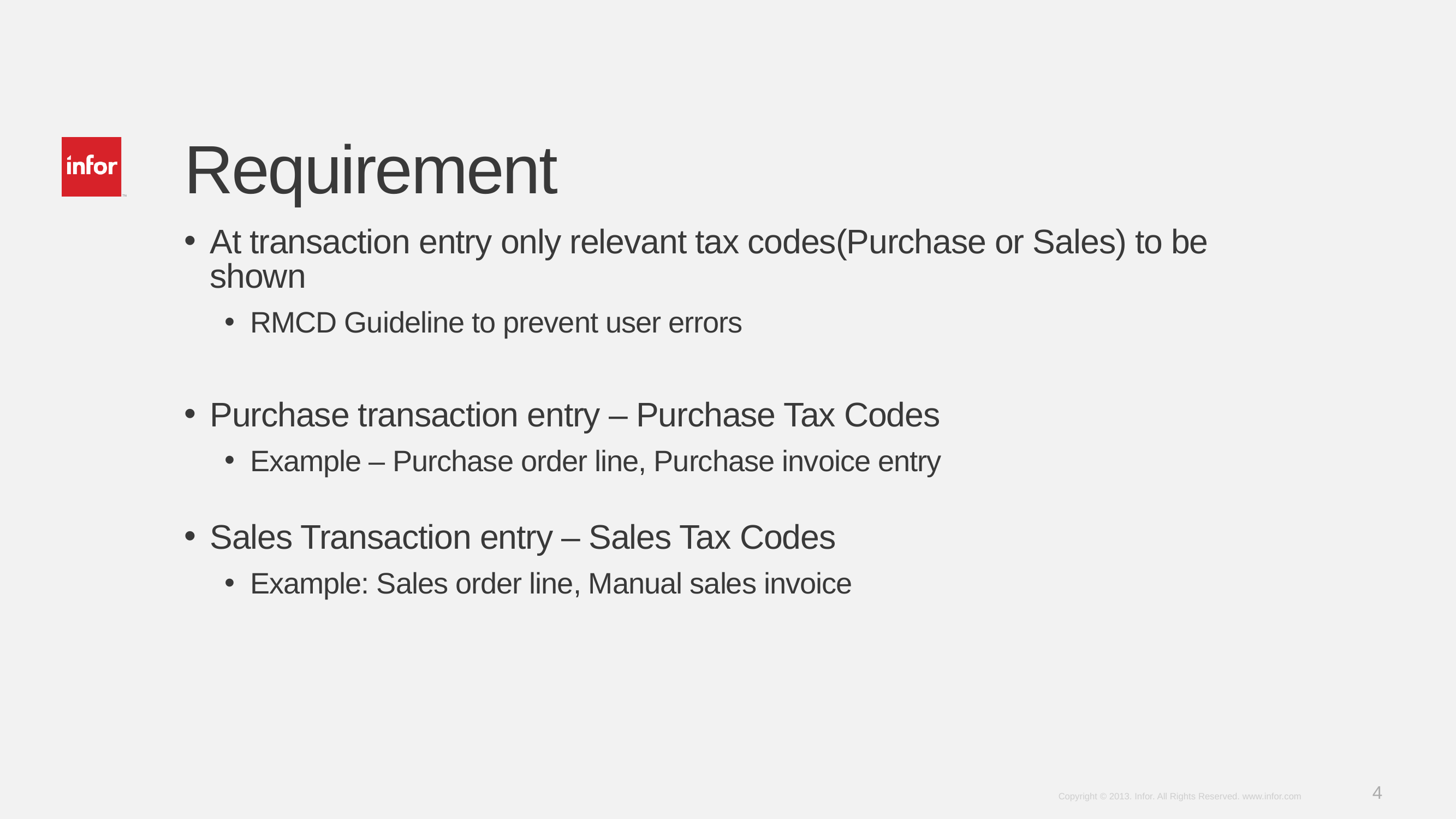

# Requirement
At transaction entry only relevant tax codes(Purchase or Sales) to be shown
RMCD Guideline to prevent user errors

Purchase transaction entry – Purchase Tax Codes
Example – Purchase order line, Purchase invoice entry
Sales Transaction entry – Sales Tax Codes
Example: Sales order line, Manual sales invoice